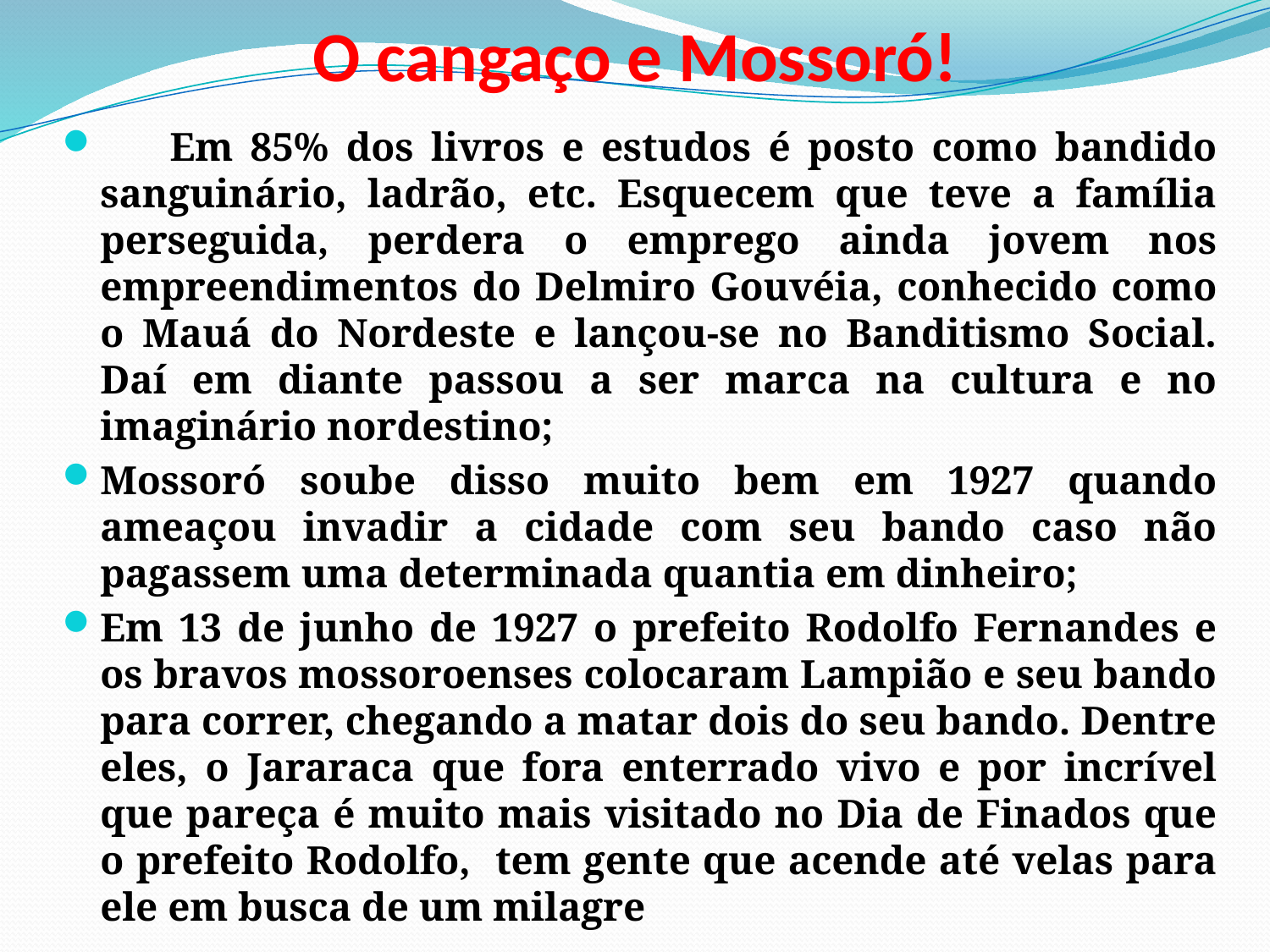

# O cangaço e Mossoró!
    Em 85% dos livros e estudos é posto como bandido sanguinário, ladrão, etc. Esquecem que teve a família perseguida, perdera o emprego ainda jovem nos empreendimentos do Delmiro Gouvéia, conhecido como o Mauá do Nordeste e lançou-se no Banditismo Social. Daí em diante passou a ser marca na cultura e no imaginário nordestino;
Mossoró soube disso muito bem em 1927 quando ameaçou invadir a cidade com seu bando caso não pagassem uma determinada quantia em dinheiro;
Em 13 de junho de 1927 o prefeito Rodolfo Fernandes e os bravos mossoroenses colocaram Lampião e seu bando para correr, chegando a matar dois do seu bando. Dentre eles, o Jararaca que fora enterrado vivo e por incrível que pareça é muito mais visitado no Dia de Finados que o prefeito Rodolfo,  tem gente que acende até velas para ele em busca de um milagre